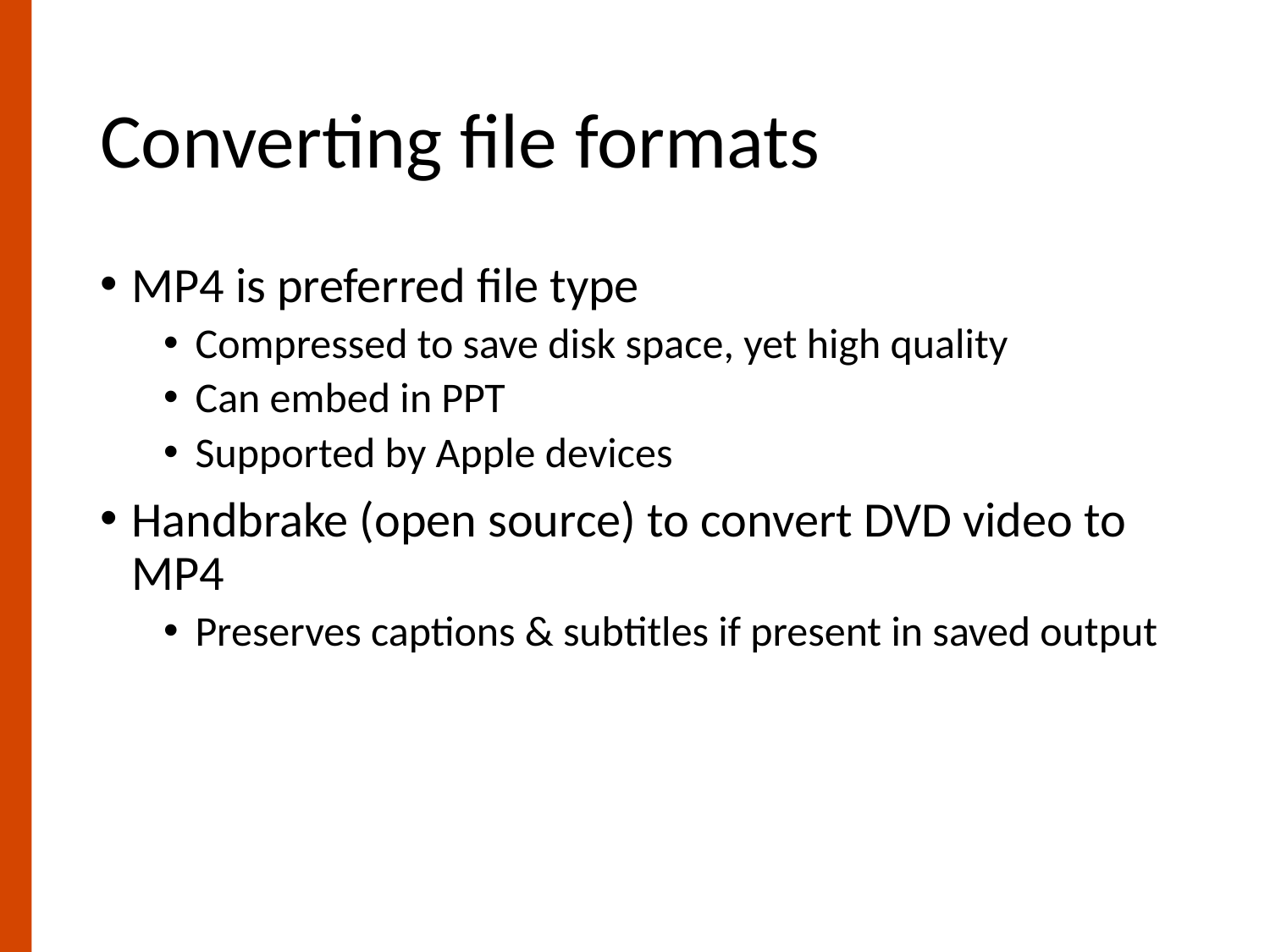

# Converting file formats
MP4 is preferred file type
Compressed to save disk space, yet high quality
Can embed in PPT
Supported by Apple devices
Handbrake (open source) to convert DVD video to MP4
Preserves captions & subtitles if present in saved output